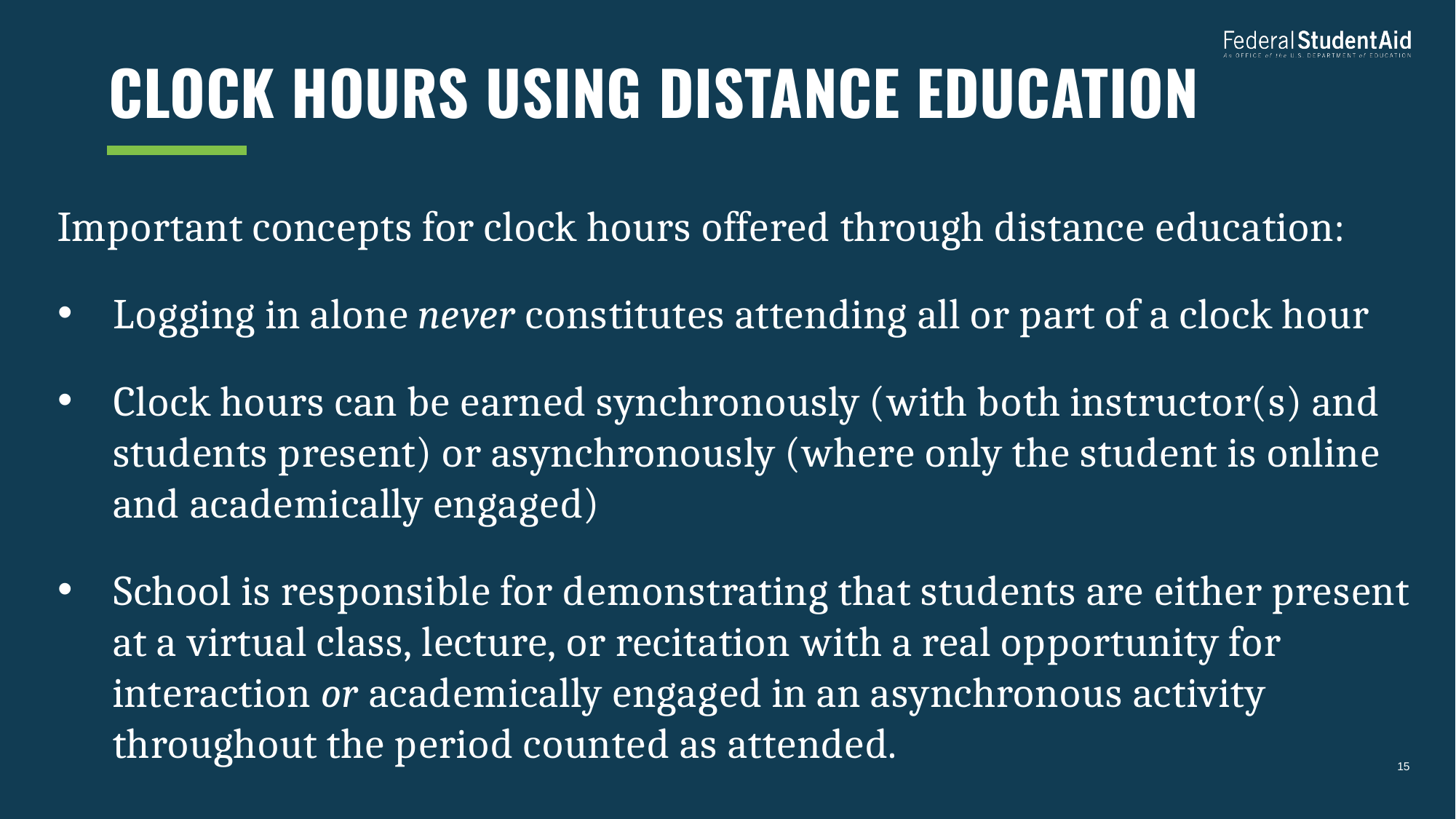

# Clock hours using distance education
Important concepts for clock hours offered through distance education:

Logging in alone never constitutes attending all or part of a clock hour

Clock hours can be earned synchronously (with both instructor(s) and students present) or asynchronously (where only the student is online and academically engaged)

School is responsible for demonstrating that students are either present at a virtual class, lecture, or recitation with a real opportunity for interaction or academically engaged in an asynchronous activity throughout the period counted as attended.

15